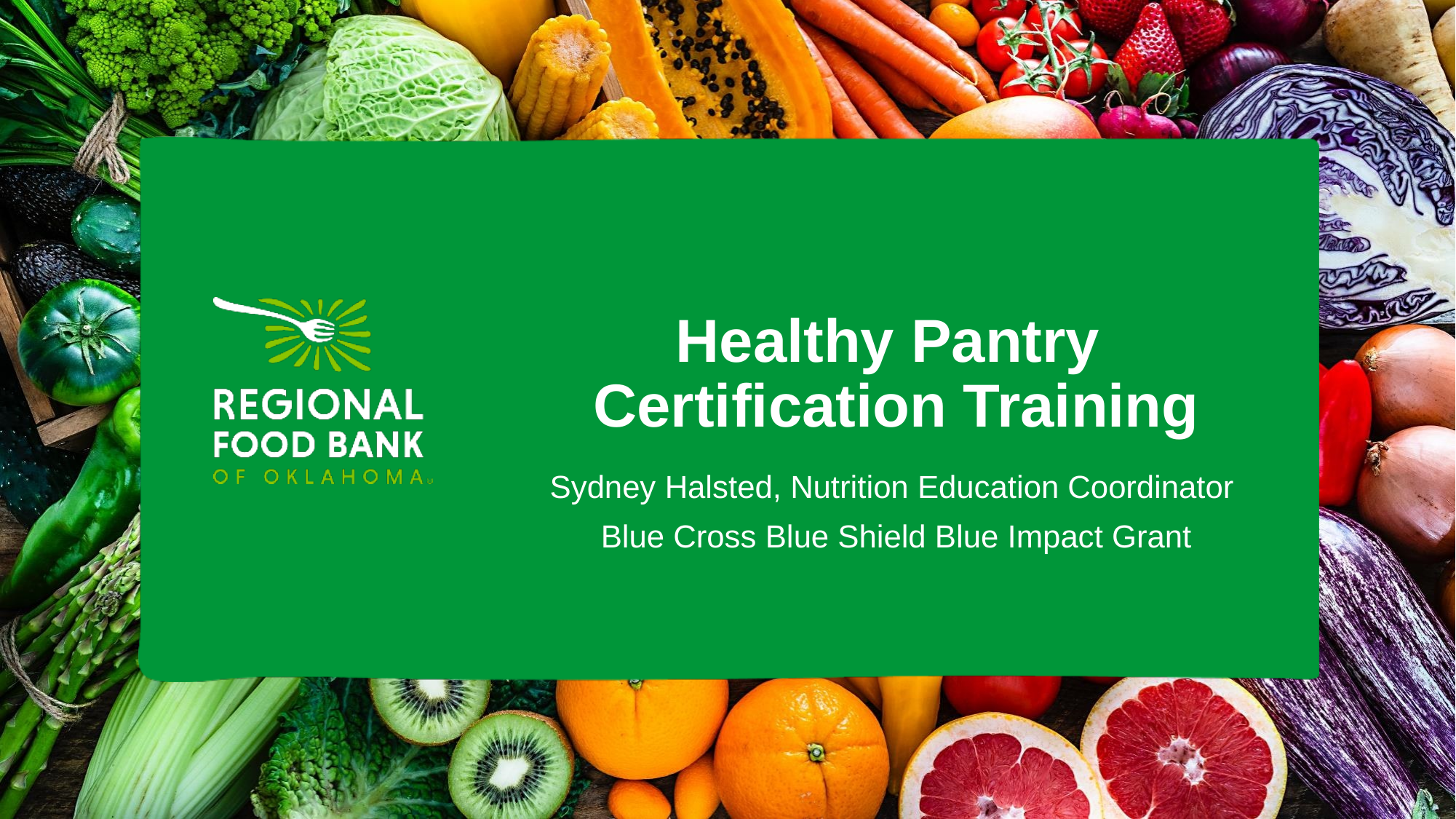

# Healthy Pantry Certification Training
Sydney Halsted, Nutrition Education Coordinator
Blue Cross Blue Shield Blue Impact Grant